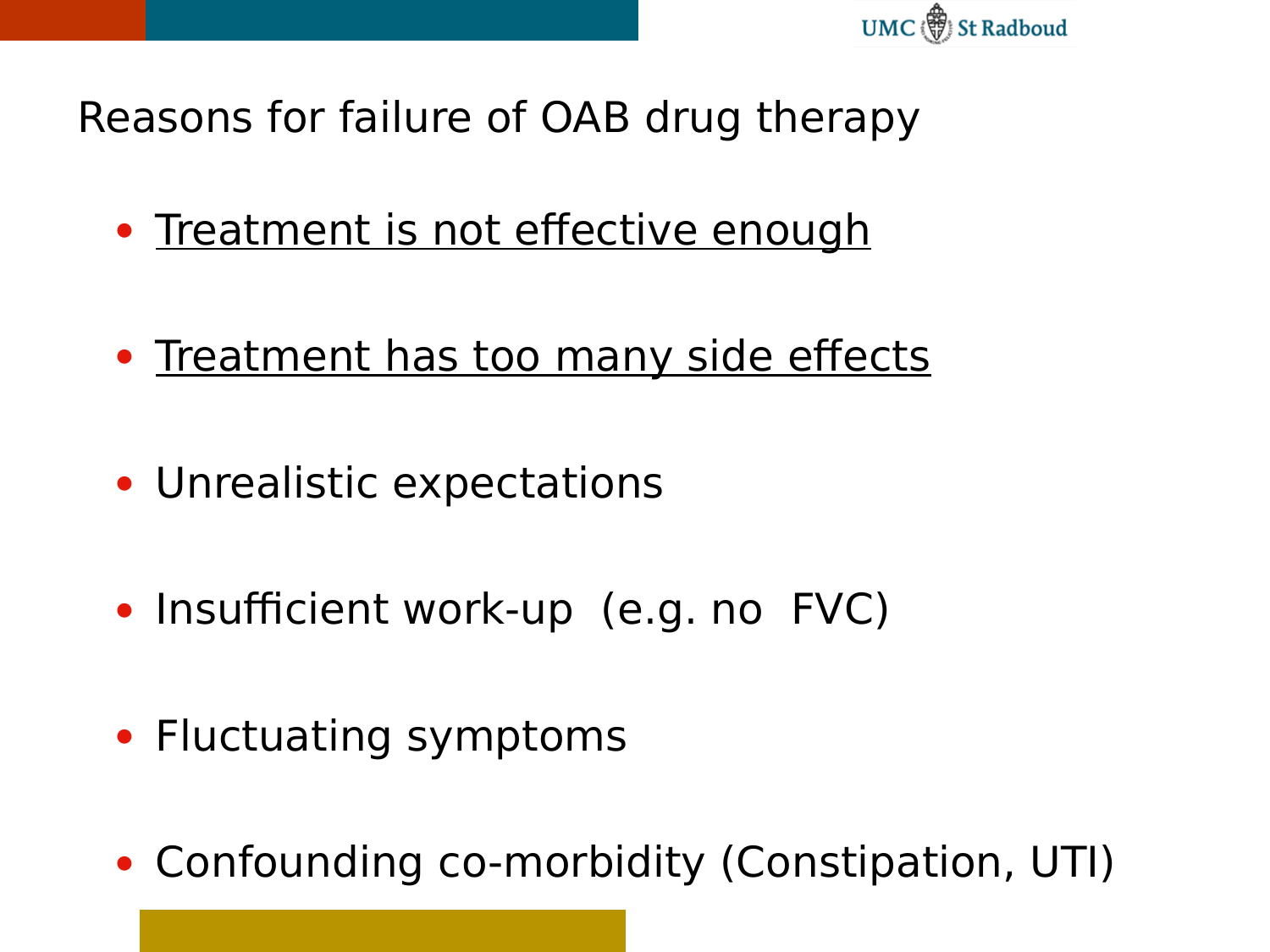

# Reasons for failure of OAB drug therapy
Treatment is not effective enough

Treatment has too many side effects

Unrealistic expectations

Insufficient work-up  (e.g. no  FVC)

Fluctuating symptoms

Confounding co-morbidity (Constipation, UTI)

Psychological / psychiatric factors etc